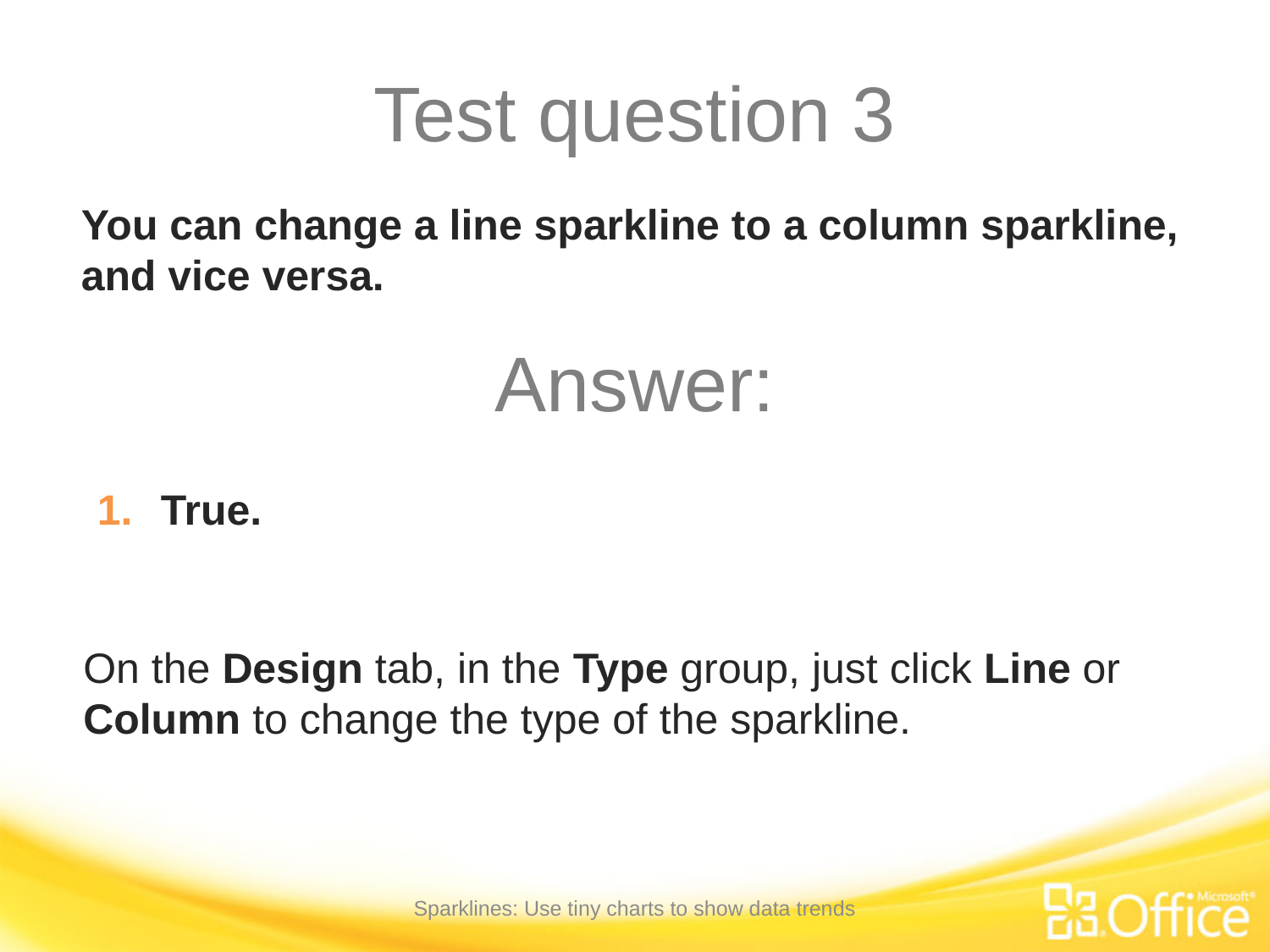

# Test question 3
You can change a line sparkline to a column sparkline, and vice versa.
Answer:
True.
On the Design tab, in the Type group, just click Line or Column to change the type of the sparkline.
Sparklines: Use tiny charts to show data trends